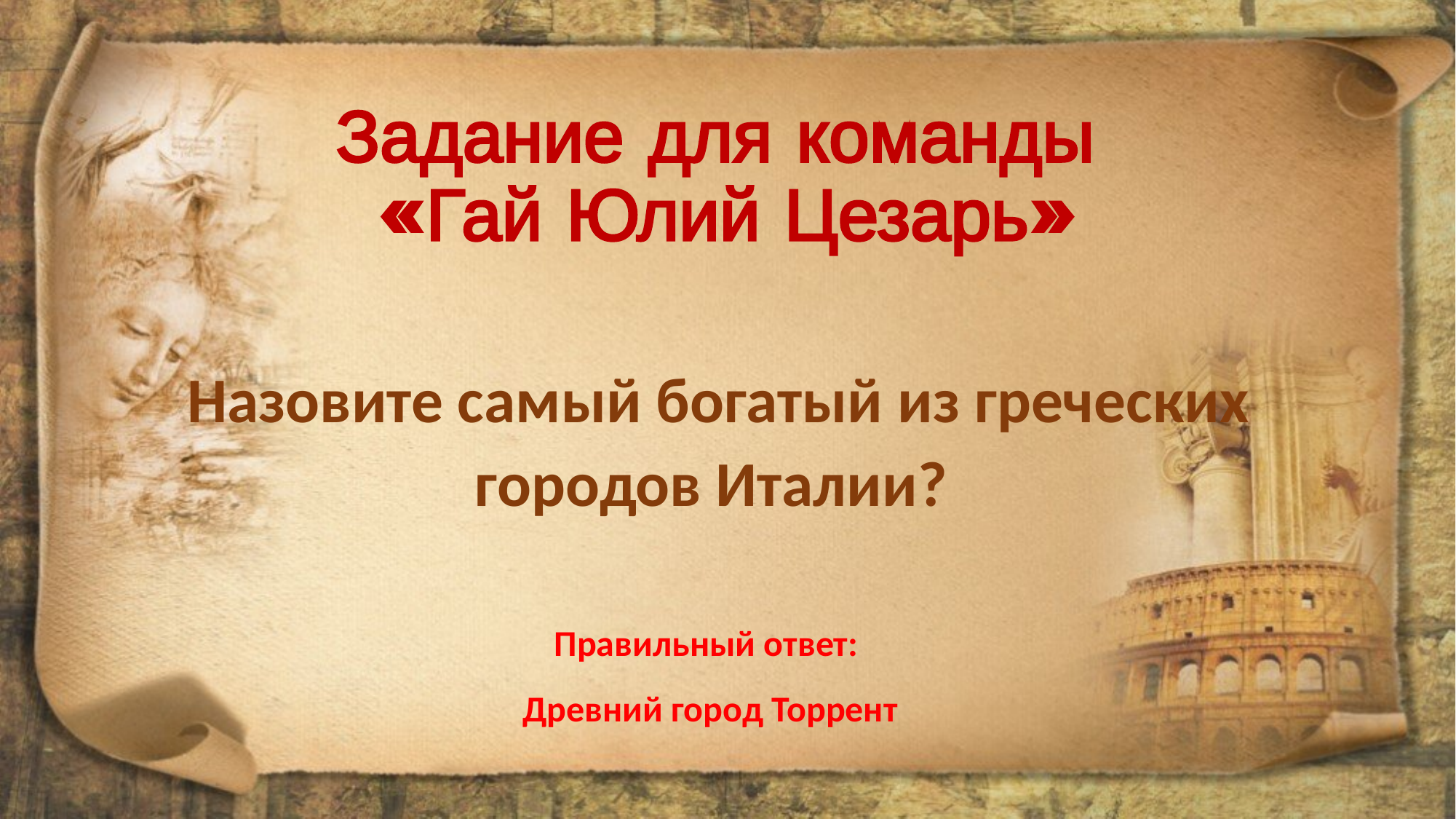

# Задание для команды «Гай Юлий Цезарь»

Назовите самый богатый из греческих городов Италии?
Правильный ответ:
Древний город Торрент